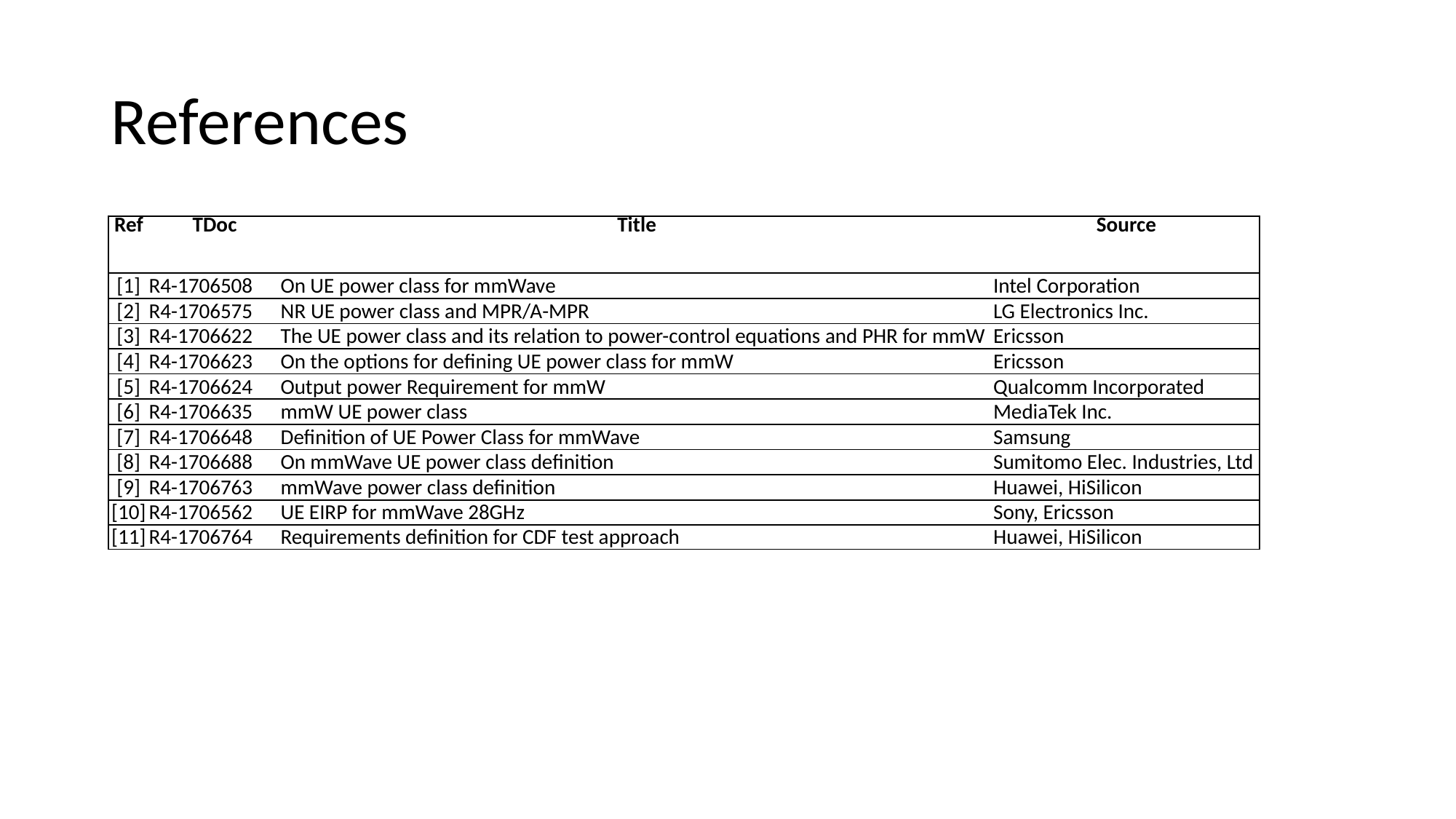

# References
| Ref | TDoc | Title | Source |
| --- | --- | --- | --- |
| [1] | R4-1706508 | On UE power class for mmWave | Intel Corporation |
| [2] | R4-1706575 | NR UE power class and MPR/A-MPR | LG Electronics Inc. |
| [3] | R4-1706622 | The UE power class and its relation to power-control equations and PHR for mmW | Ericsson |
| [4] | R4-1706623 | On the options for defining UE power class for mmW | Ericsson |
| [5] | R4-1706624 | Output power Requirement for mmW | Qualcomm Incorporated |
| [6] | R4-1706635 | mmW UE power class | MediaTek Inc. |
| [7] | R4-1706648 | Definition of UE Power Class for mmWave | Samsung |
| [8] | R4-1706688 | On mmWave UE power class definition | Sumitomo Elec. Industries, Ltd |
| [9] | R4-1706763 | mmWave power class definition | Huawei, HiSilicon |
| [10] | R4-1706562 | UE EIRP for mmWave 28GHz | Sony, Ericsson |
| [11] | R4-1706764 | Requirements definition for CDF test approach | Huawei, HiSilicon |